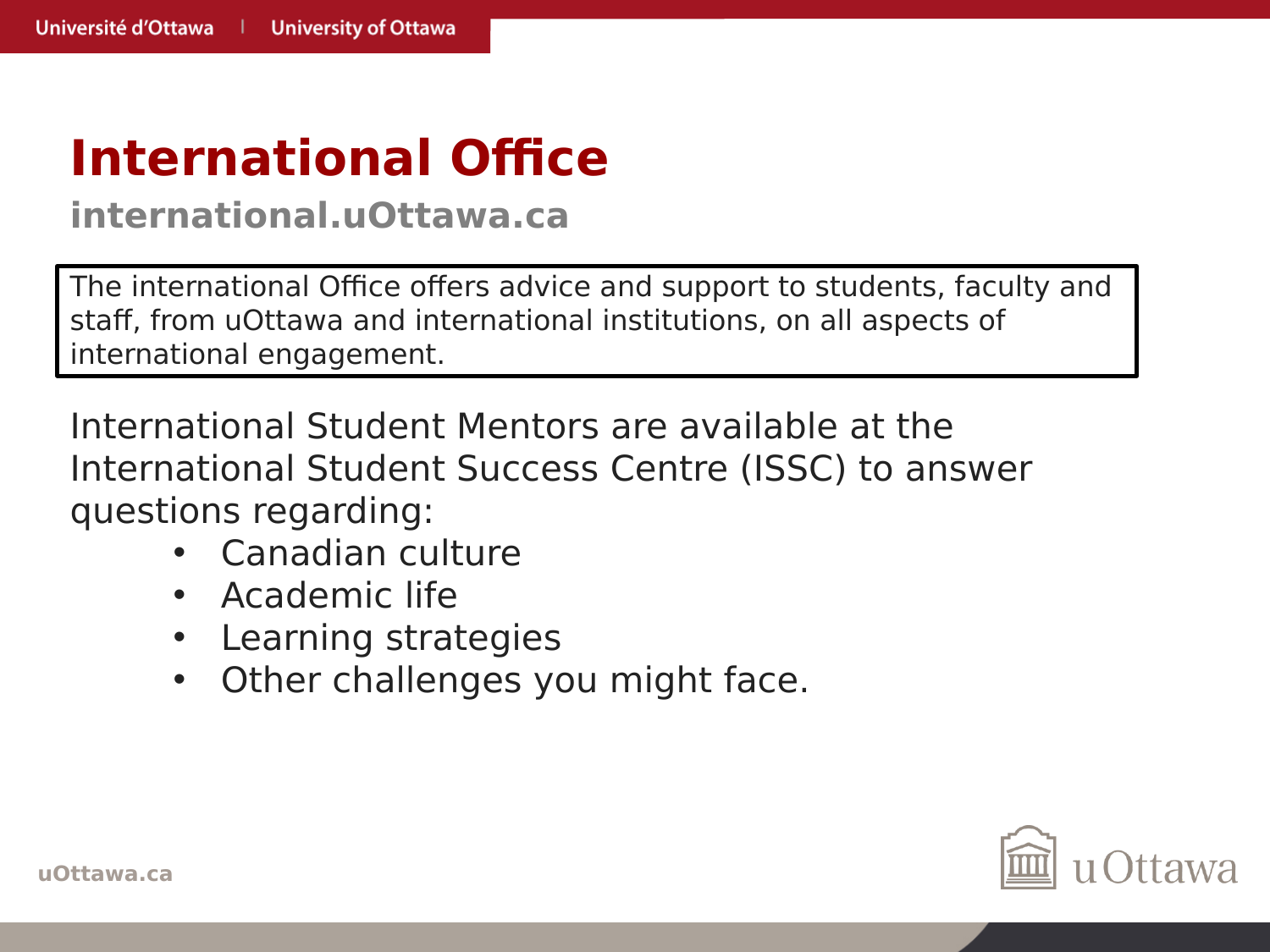

# International Office
international.uOttawa.ca

The international Office offers advice and support to students, faculty and staff, from uOttawa and international institutions, on all aspects of international engagement.

International Student Mentors are available at the International Student Success Centre (ISSC) to answer questions regarding:
Canadian culture
Academic life
Learning strategies
Other challenges you might face.